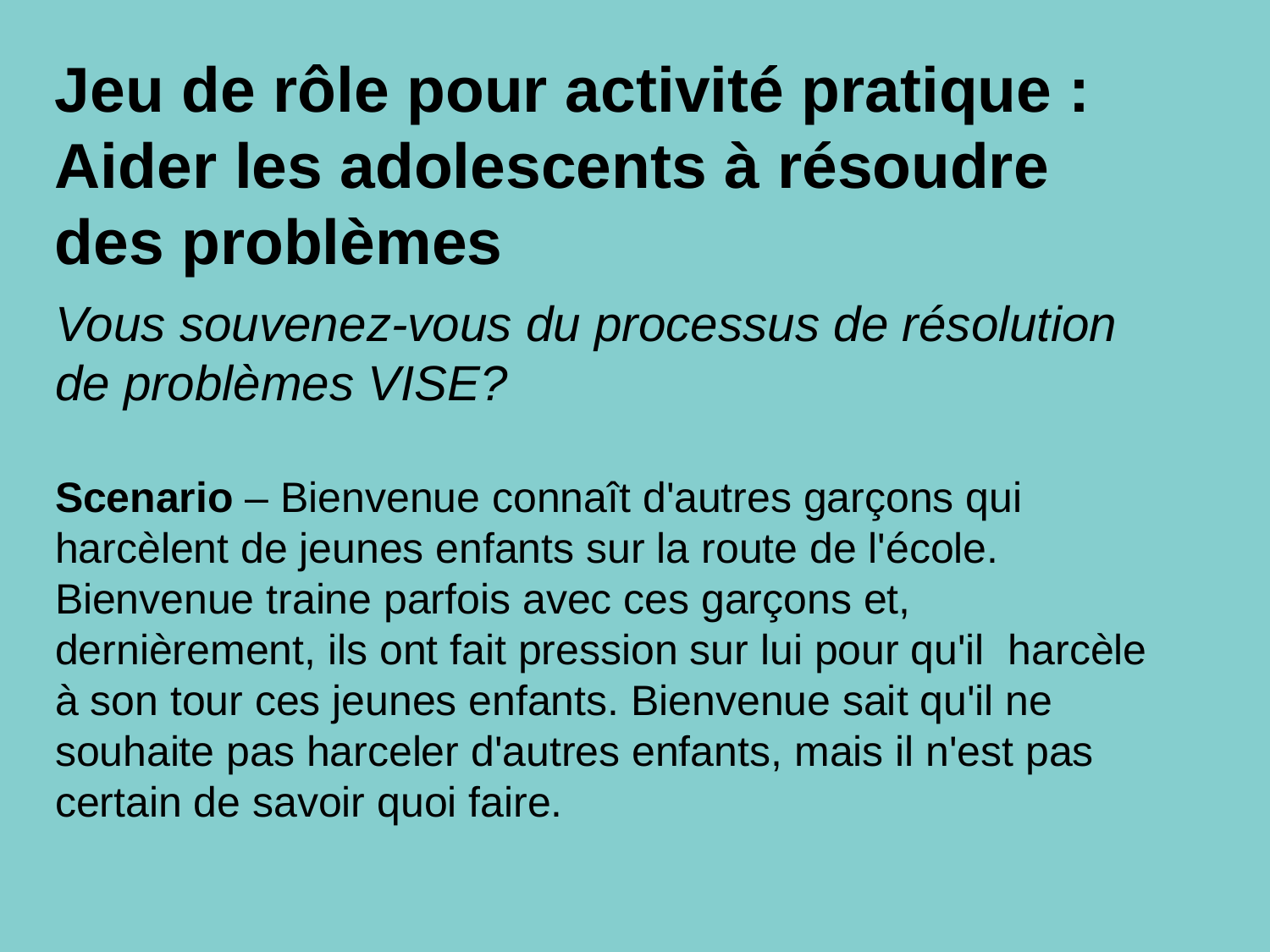

Jeu de rôle pour activité pratique : Aider les adolescents à résoudre des problèmes
# Vous souvenez-vous du processus de résolution de problèmes VISE? Scenario – Bienvenue connaît d'autres garçons qui harcèlent de jeunes enfants sur la route de l'école. Bienvenue traine parfois avec ces garçons et, dernièrement, ils ont fait pression sur lui pour qu'il  harcèle à son tour ces jeunes enfants. Bienvenue sait qu'il ne souhaite pas harceler d'autres enfants, mais il n'est pas certain de savoir quoi faire.